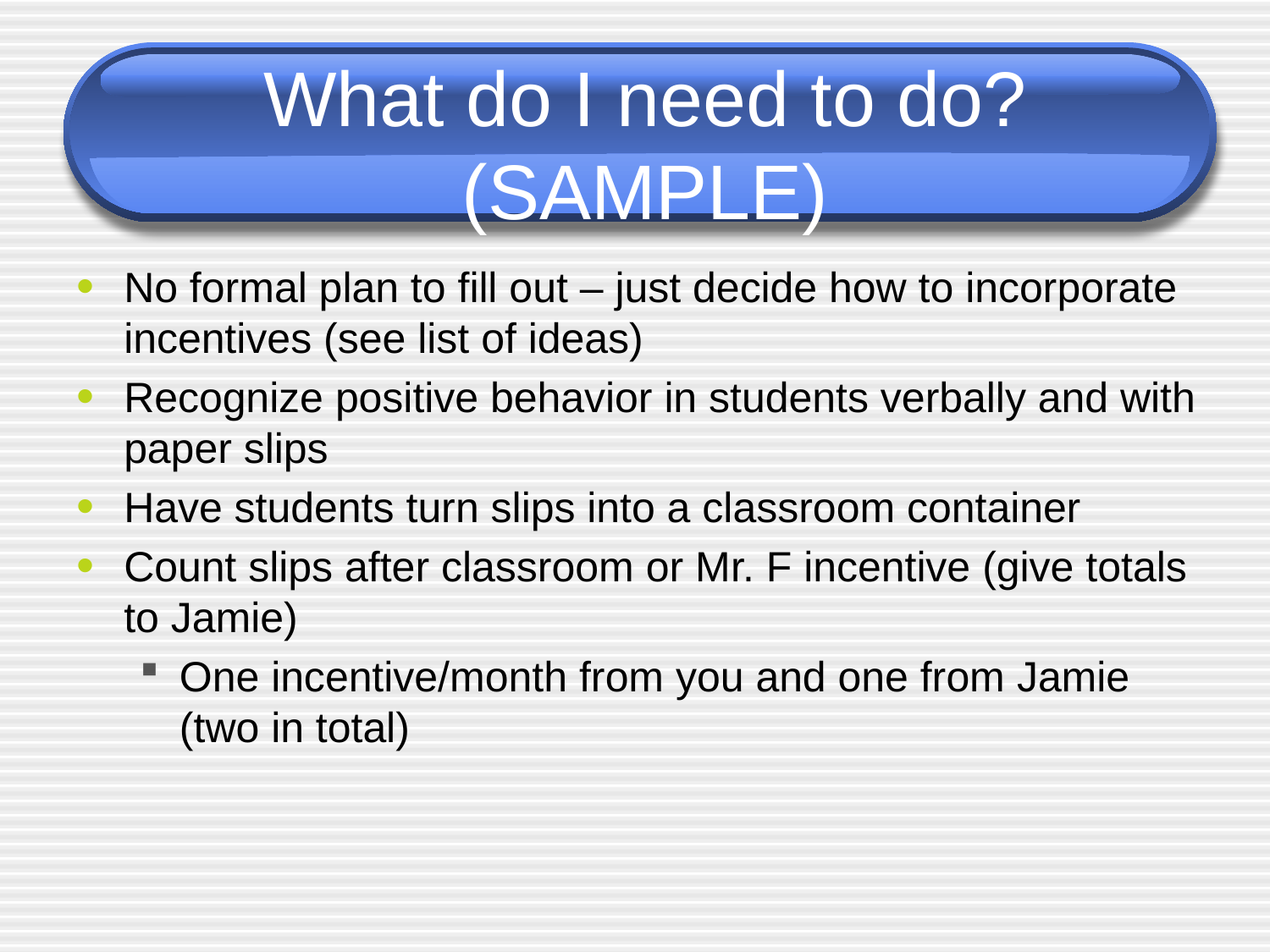

# What do I need to do? (SAMPLE)
No formal plan to fill out – just decide how to incorporate incentives (see list of ideas)
Recognize positive behavior in students verbally and with paper slips
Have students turn slips into a classroom container
Count slips after classroom or Mr. F incentive (give totals to Jamie)
One incentive/month from you and one from Jamie (two in total)